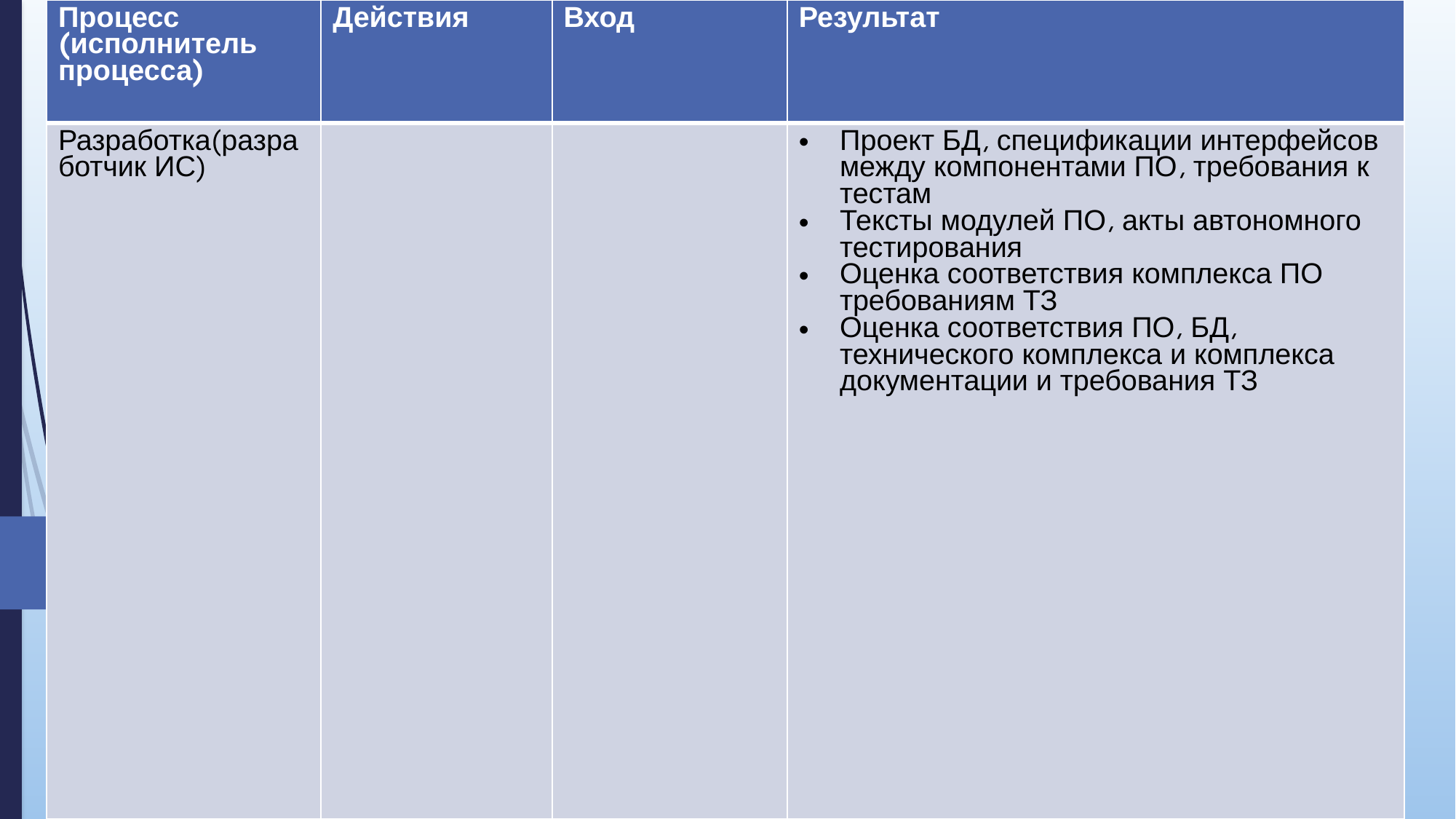

| Процесс (исполнитель процесса) | Действия | Вход | Результат |
| --- | --- | --- | --- |
| Разработка(разработчик ИС) |  |  | Проект БД, спецификации интерфейсов между компонентами ПО, требования к тестам Тексты модулей ПО, акты автономного тестирования Оценка соответствия комплекса ПО требованиям ТЗ Оценка соответствия ПО, БД, технического комплекса и комплекса документации и требования ТЗ |